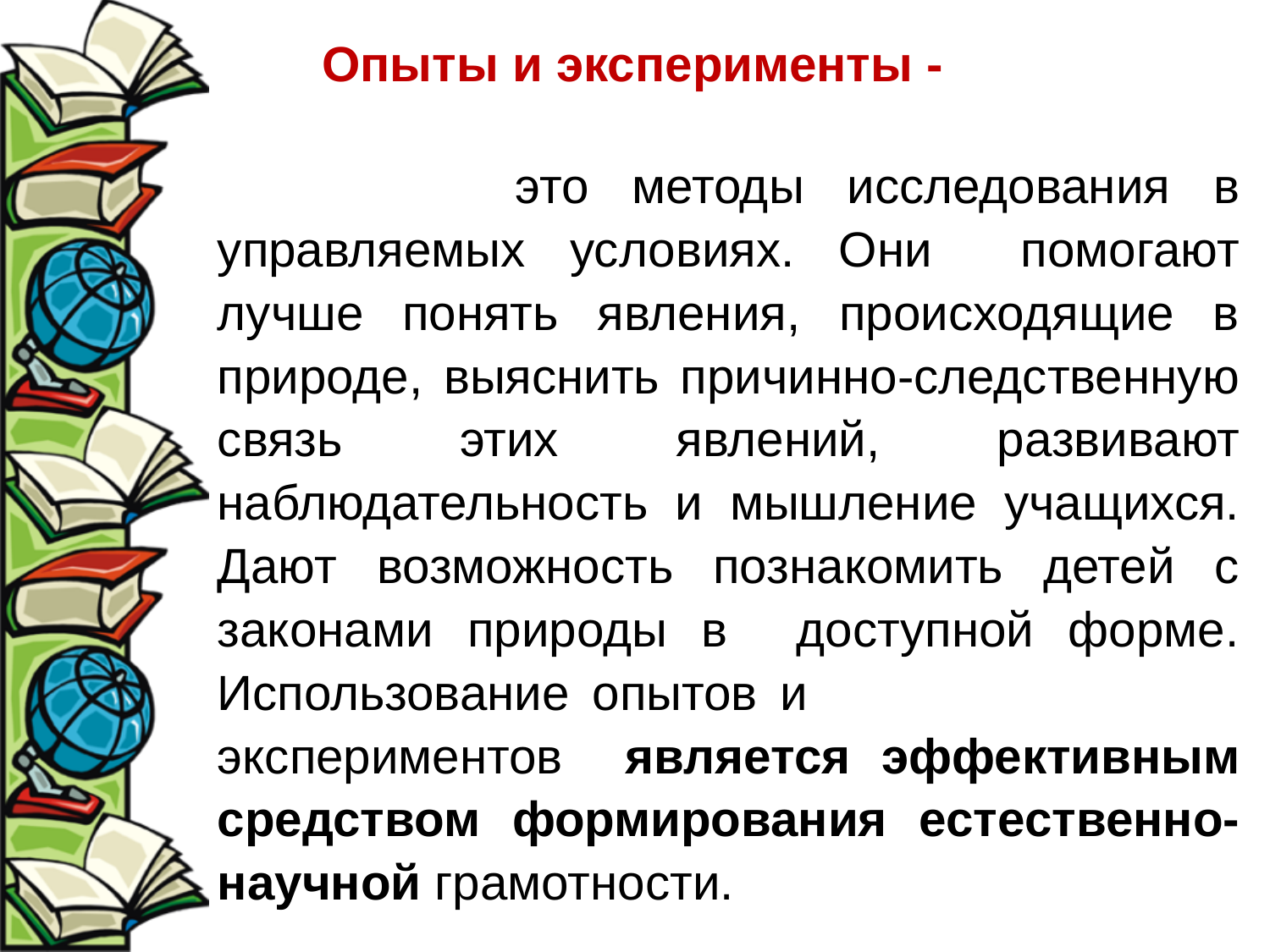

Опыты и эксперименты -

      это методы исследования в управляемых условиях. Они  помогают лучше понять явления, происходящие в природе, выяснить причинно-следственную связь этих явлений, развивают наблюдательность и мышление учащихся. Дают возможность познакомить детей с законами природы в  доступной форме. Использование опытов и                    экспериментов  является эффективным средством формирования естественно-научной грамотности.